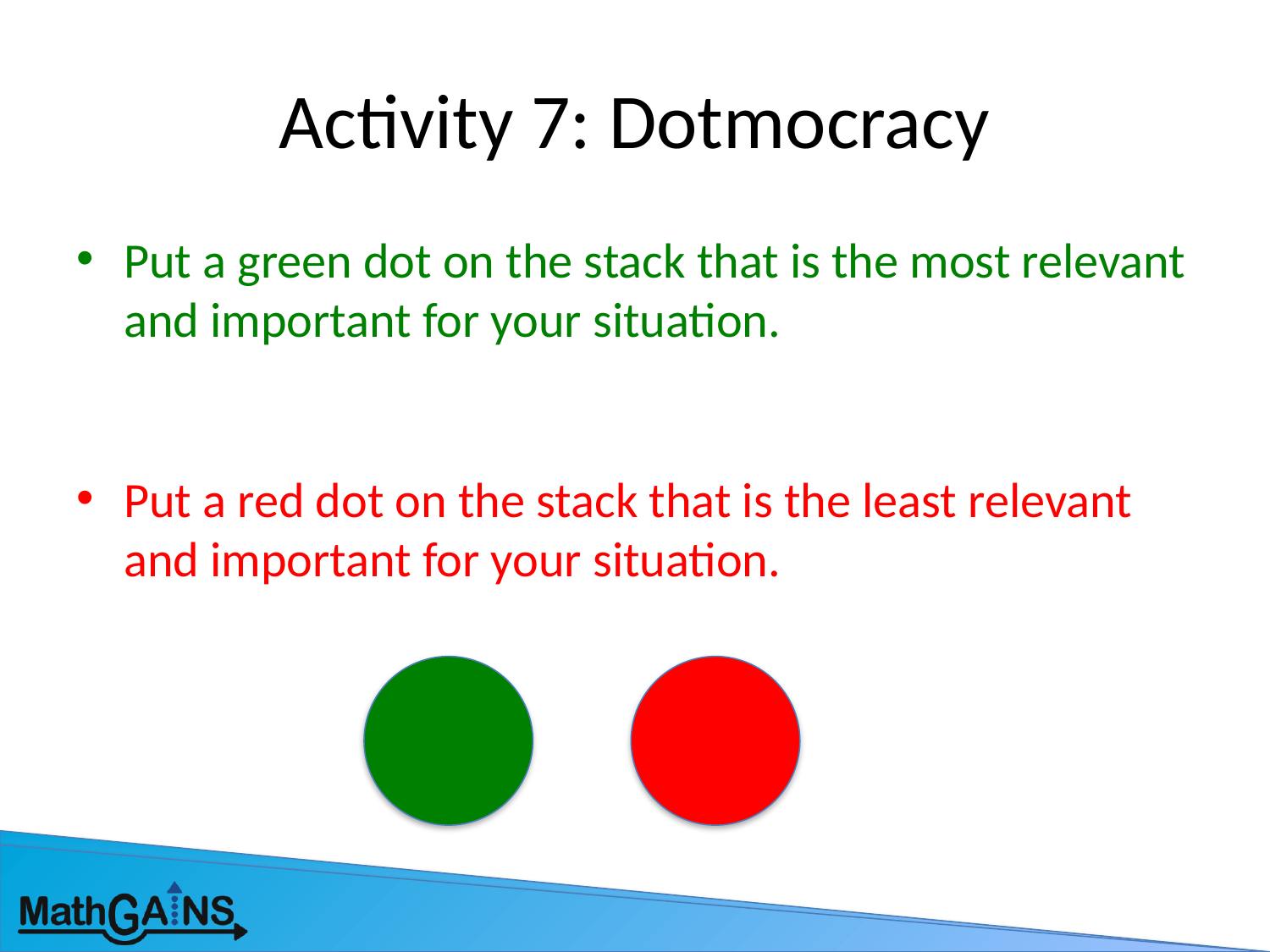

# Activity 7: Dotmocracy
Put a green dot on the stack that is the most relevant and important for your situation.

Put a red dot on the stack that is the least relevant and important for your situation.